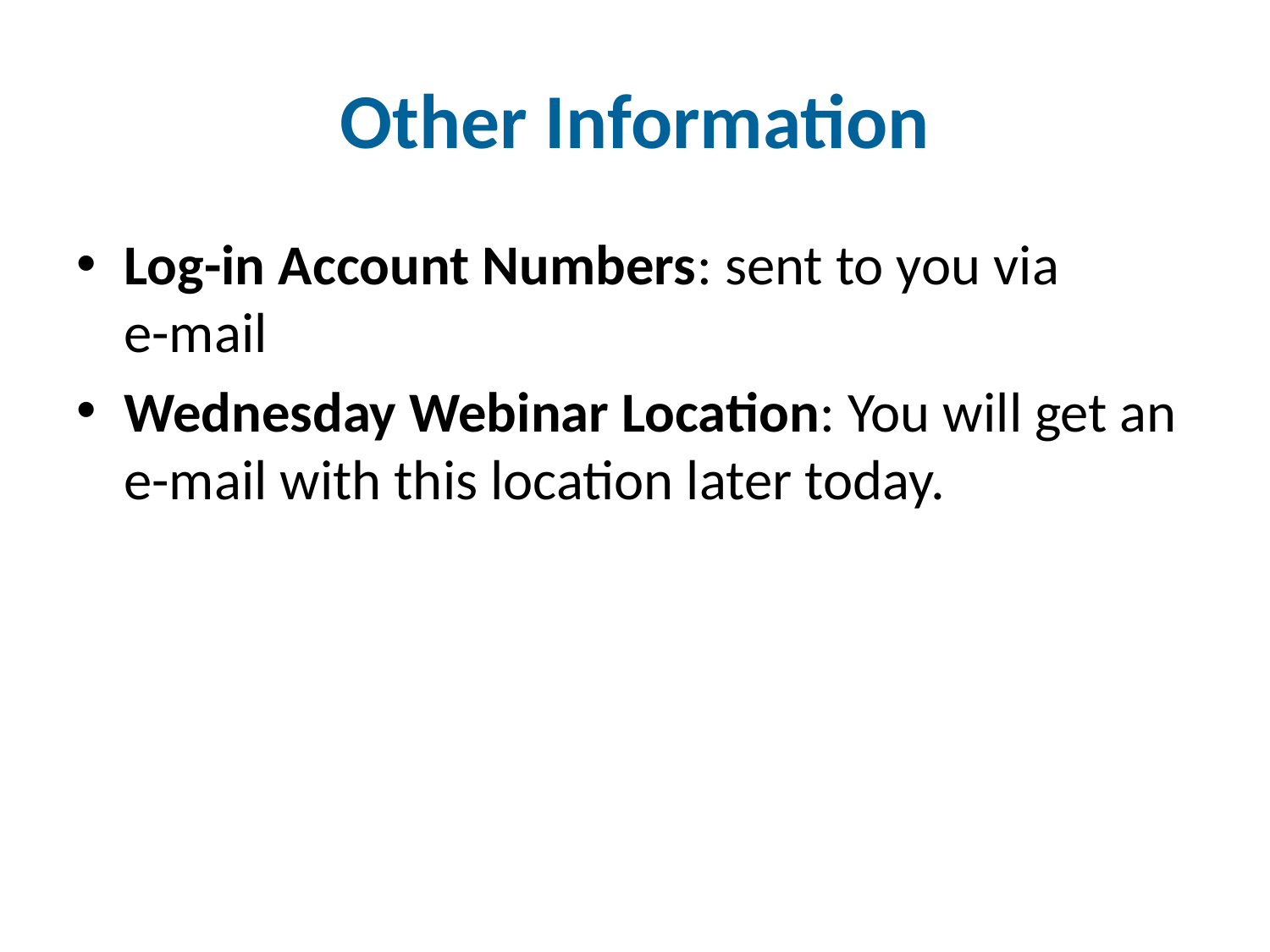

# Other Information
Log-in Account Numbers: sent to you via       e-mail
Wednesday Webinar Location: You will get an e-mail with this location later today.